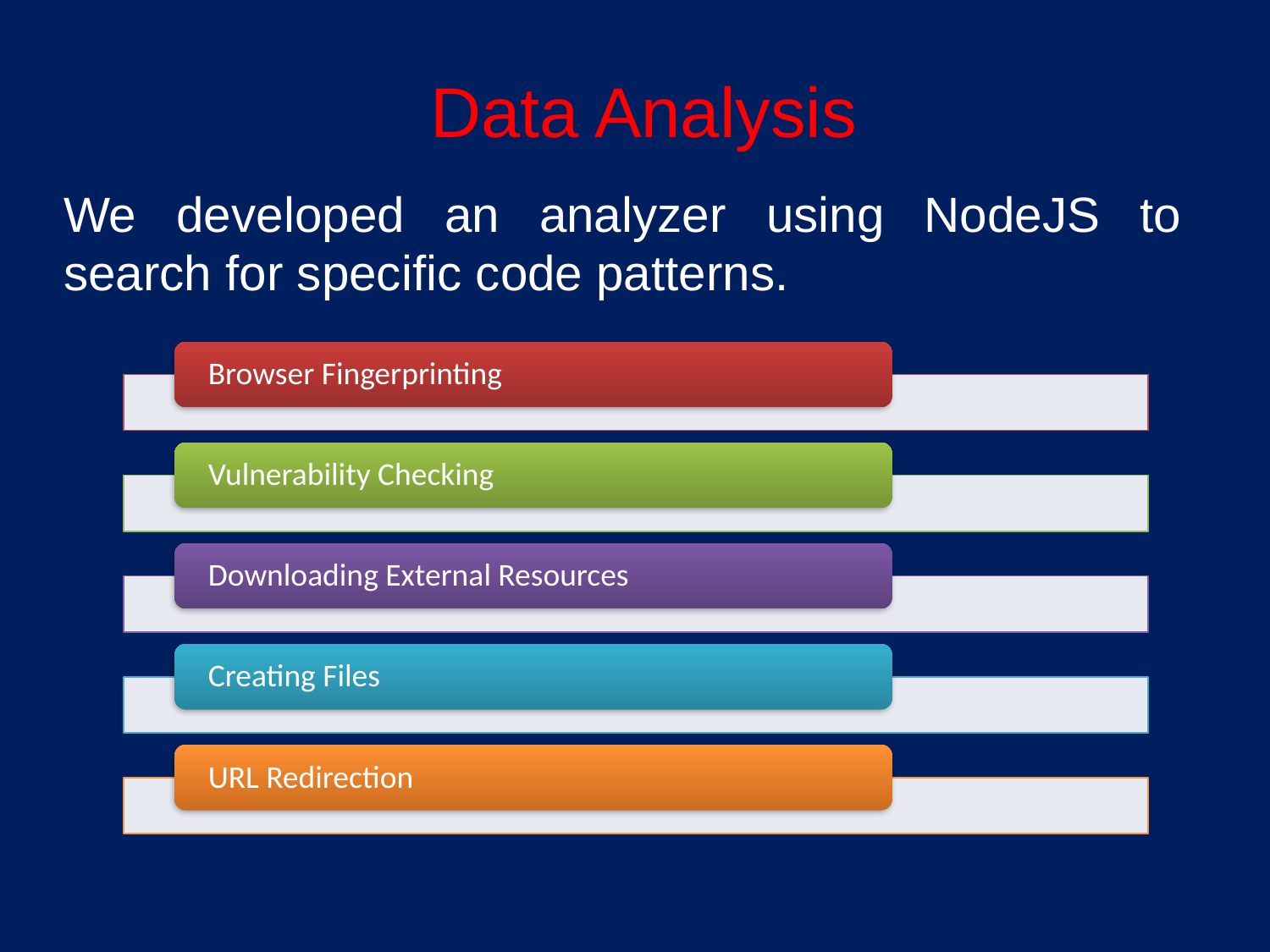

Data Analysis
We developed an analyzer using NodeJS to search for specific code patterns.
Browser Fingerprinting
Vulnerability Checking
Downloading External Resources
Creating Files
URL Redirection